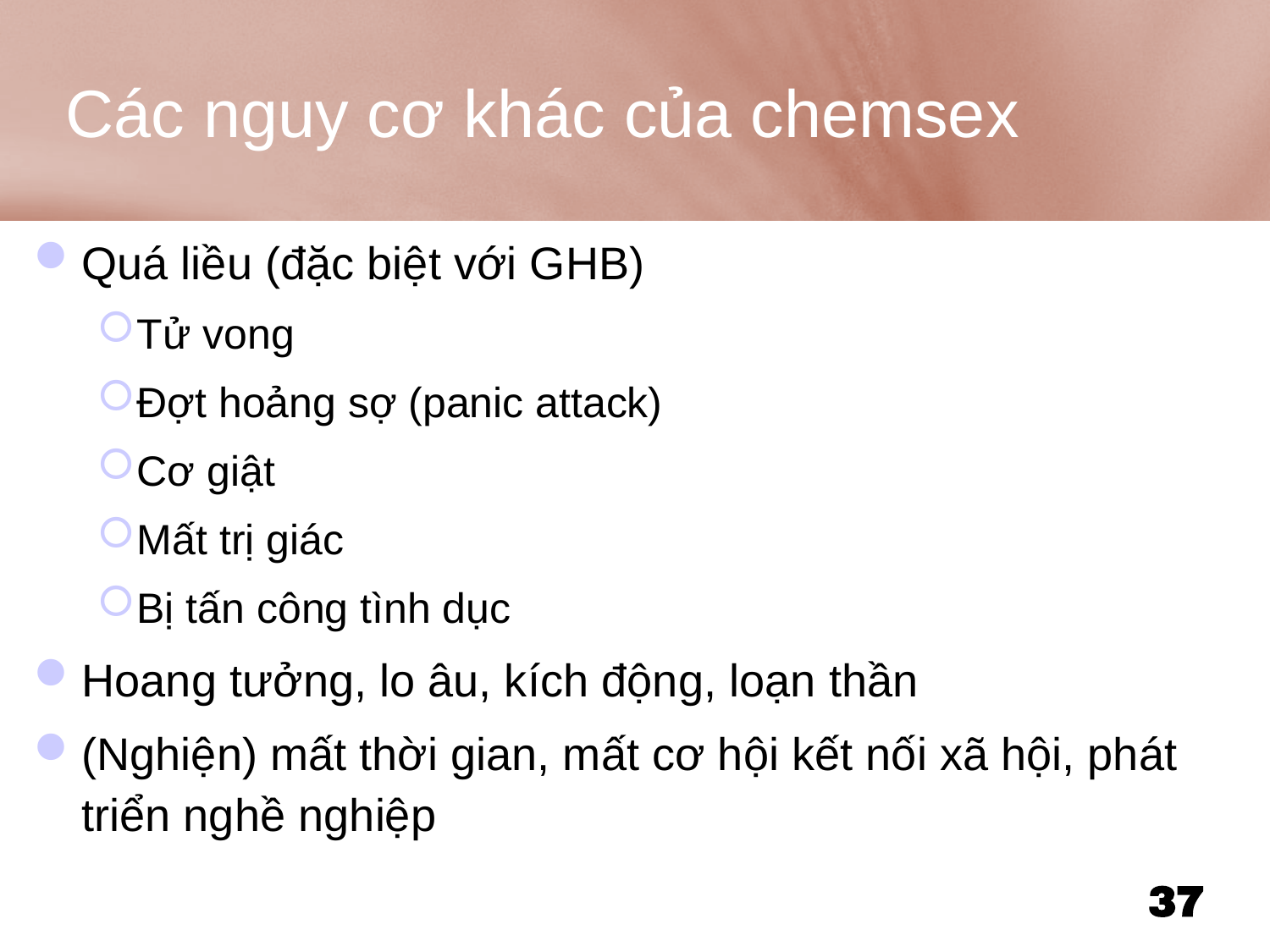

# Các nguy cơ khác của chemsex
Quá liều (đặc biệt với GHB)
Tử vong
Đợt hoảng sợ (panic attack)
Cơ giật
Mất trị giác
Bị tấn công tình dục
Hoang tưởng, lo âu, kích động, loạn thần
(Nghiện) mất thời gian, mất cơ hội kết nối xã hội, phát triển nghề nghiệp
37